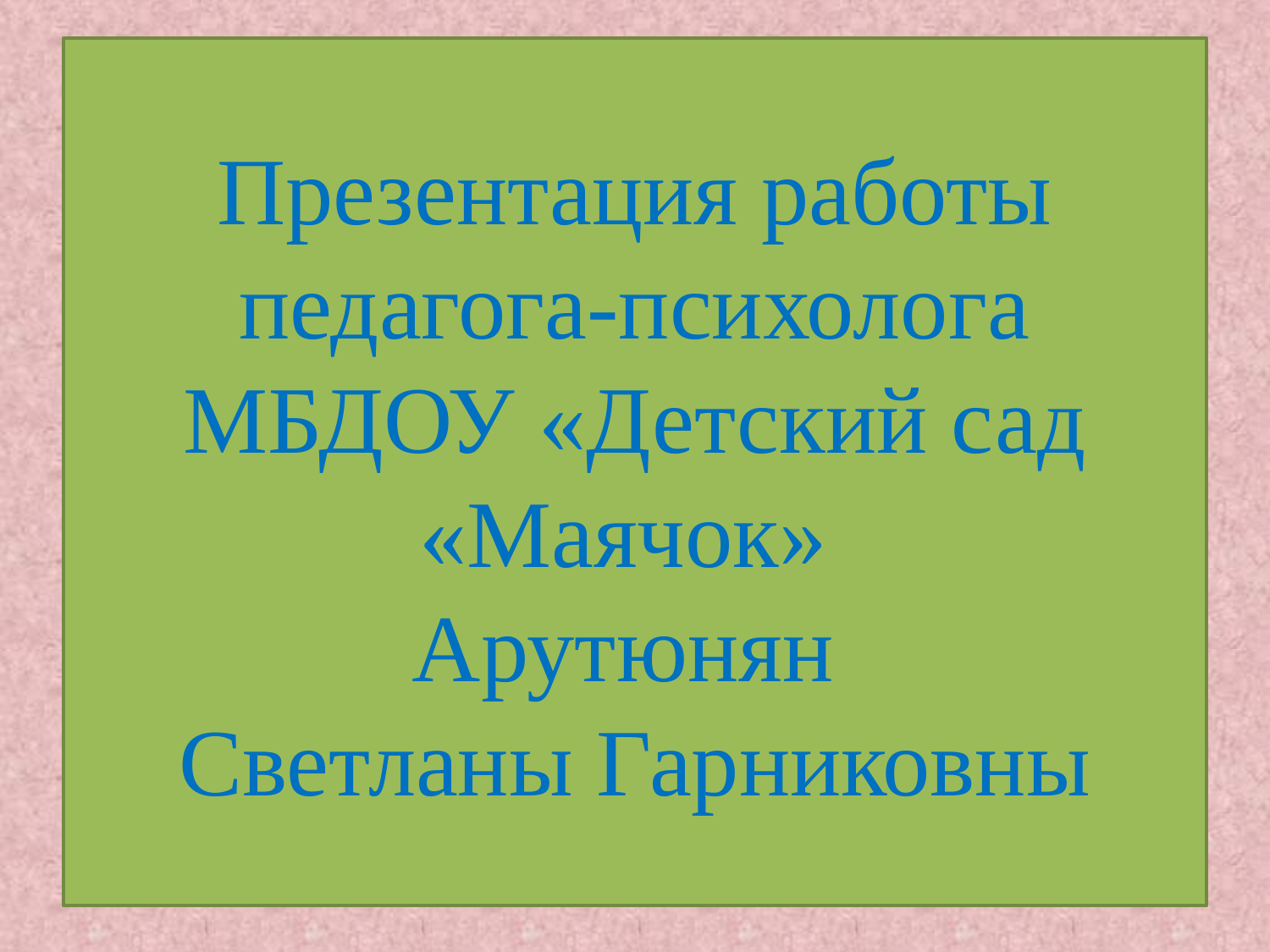

# Презентация работы педагога-психолога МБДОУ «Детский сад «Маячок» Арутюнян Светланы Гарниковны